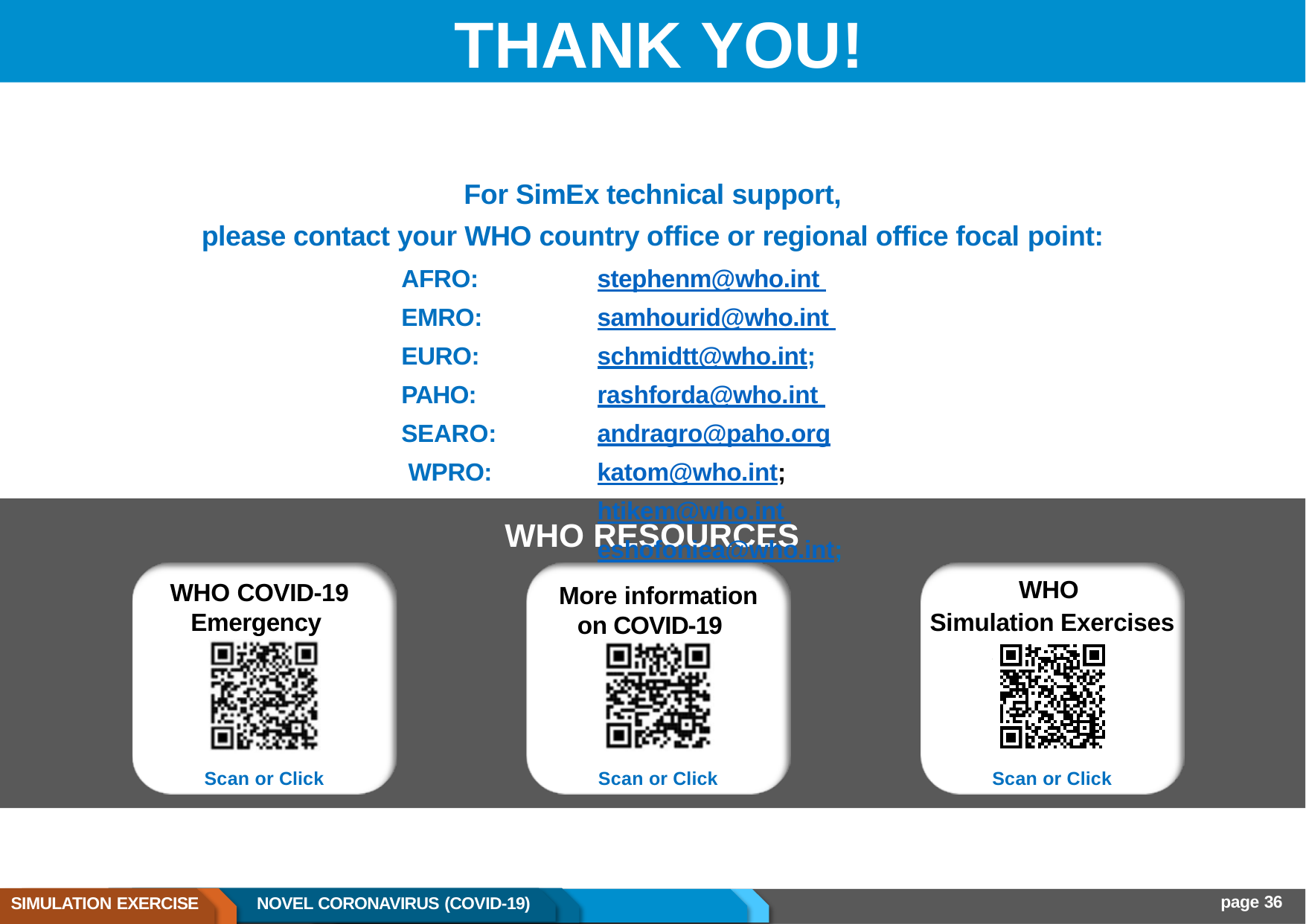

# THANK YOU!
For SimEx technical support,
please contact your WHO country office or regional office focal point:
AFRO:  EMRO:  EURO:  PAHO:  SEARO:  WPRO:
stephenm@who.int  samhourid@who.int  schmidtt@who.int; rashforda@who.int  andragro@paho.org
katom@who.int; htikem@who.int  eshofoniea@who.int;

WHO RESOURCES
More information  on COVID-19

WHO
Simulation Exercises
WHO COVID-19
Emergency

webpage
simulation
exercises
Scan or Click
Scan or Click
Scan or Click

page 36
SIMULATION EXERCISE
NOVEL CORONAVIRUS (COVID-19)